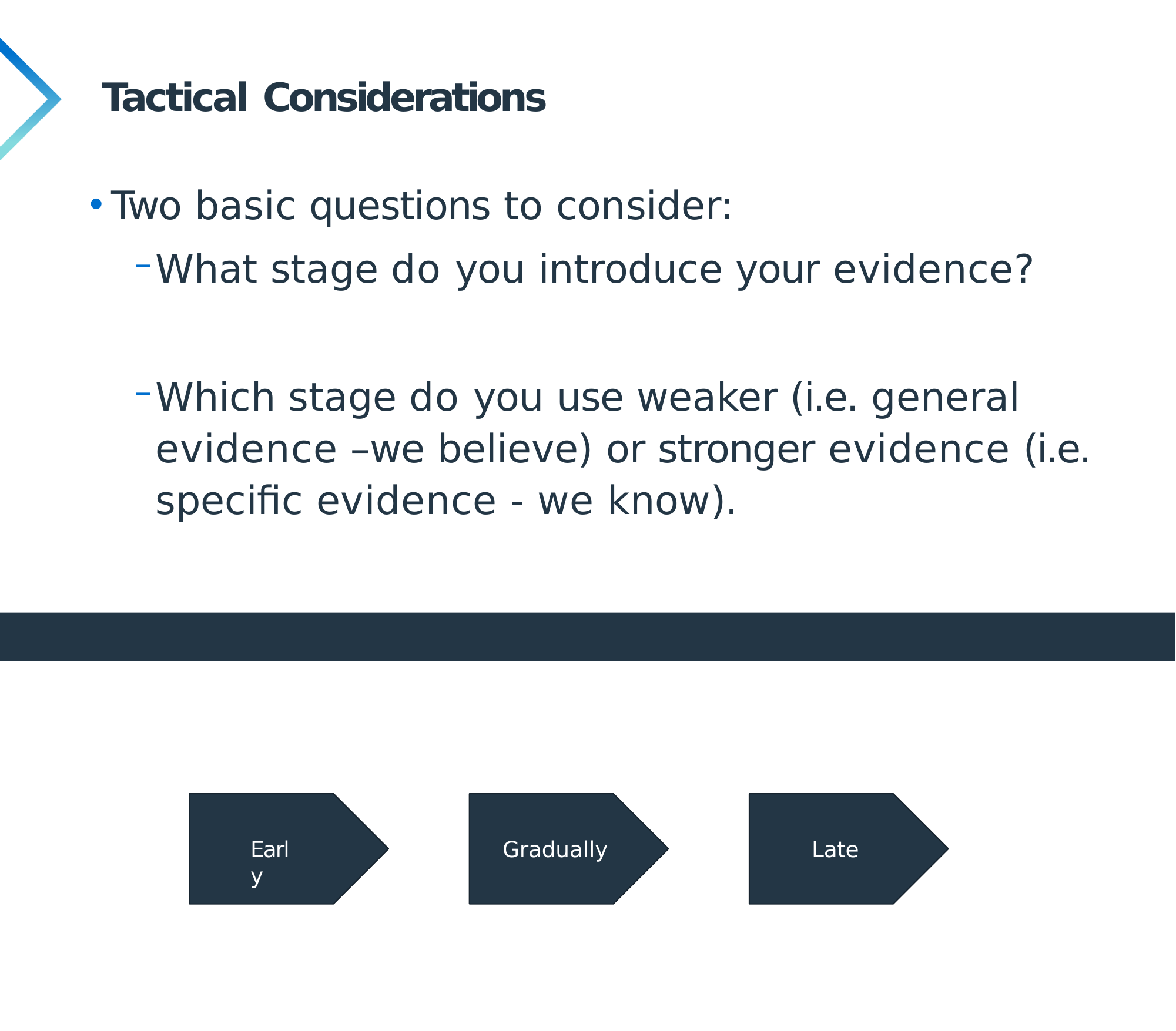

# Tactical Considerations
Two basic questions to consider:
What stage do you introduce your evidence?

Which stage do you use weaker (i.e. general evidence –we believe) or stronger evidence (i.e. specific evidence - we know).

Early
Gradually
Late